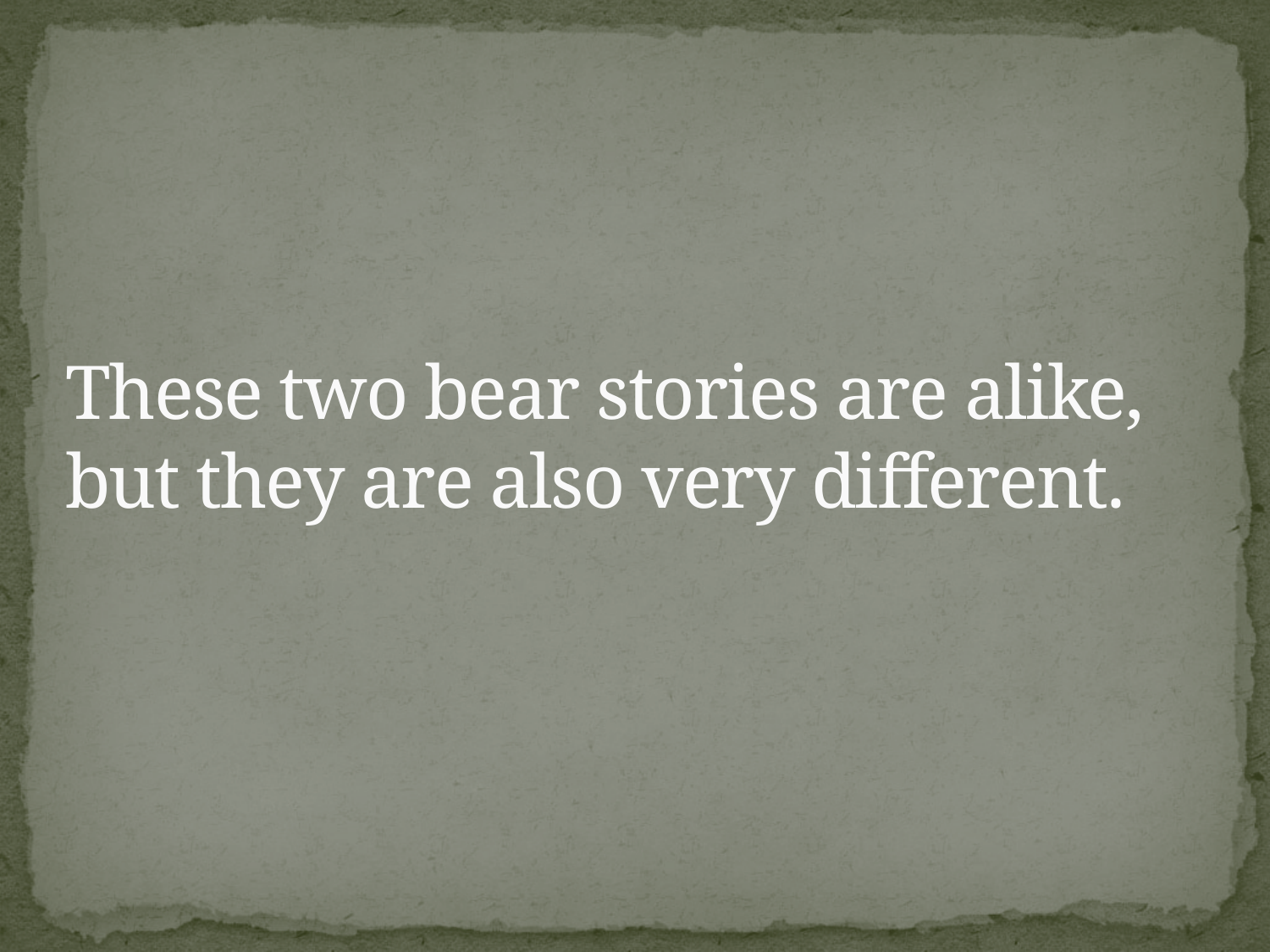

# These two bear stories are alike, but they are also very different.